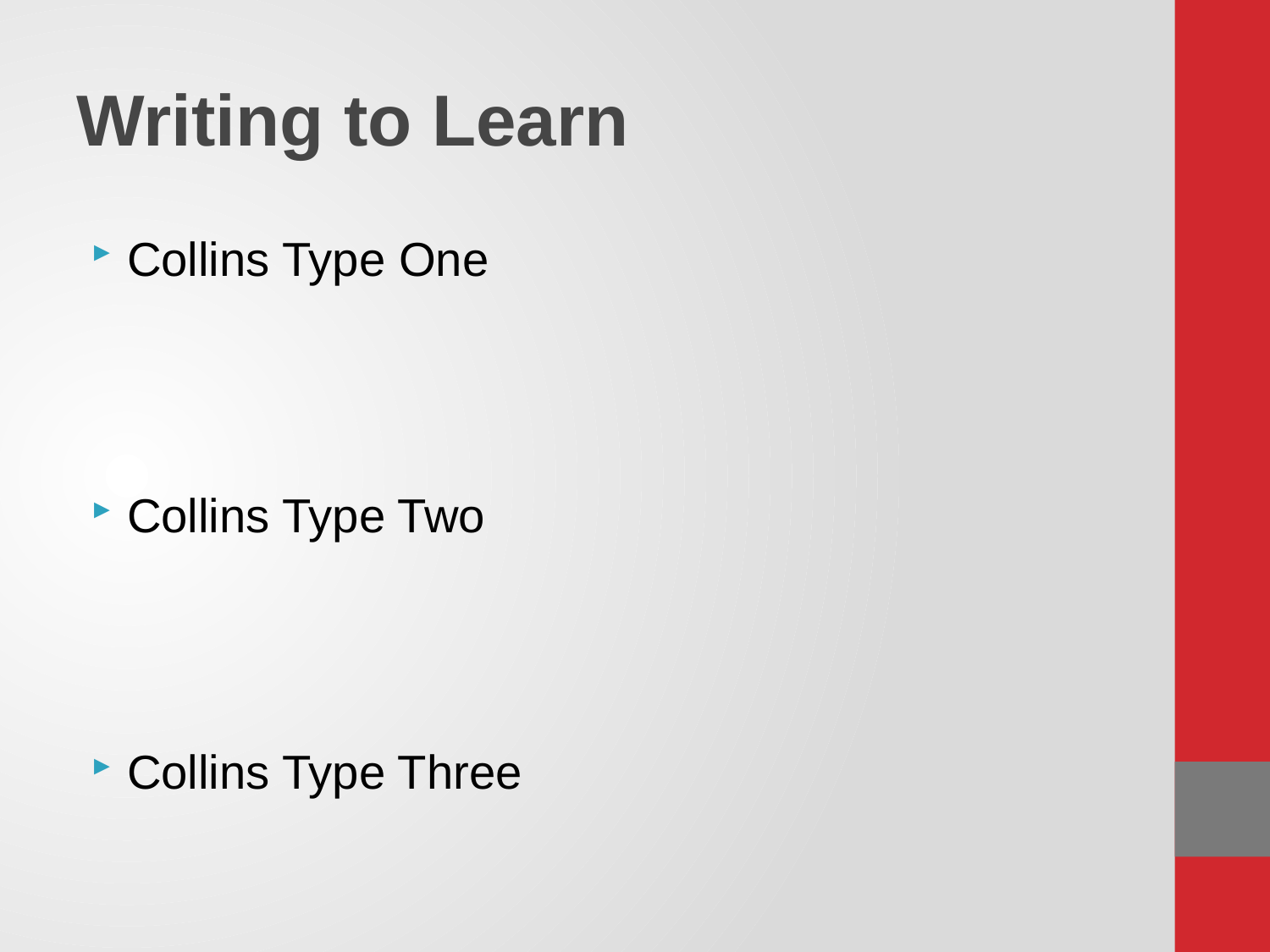

# Writing to Learn
Collins Type One

Collins Type Two

Collins Type Three